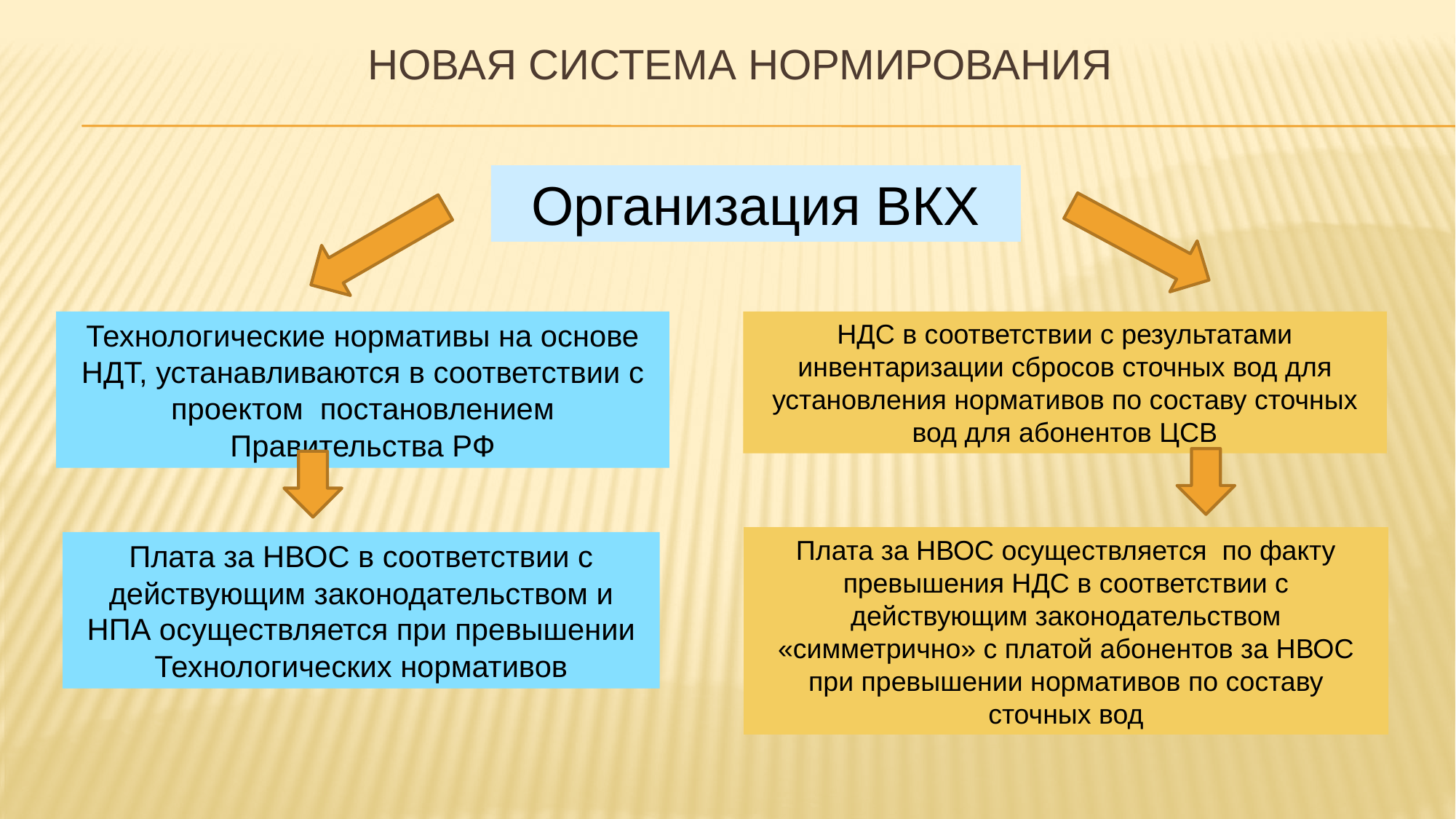

# Новая система нормирования

Организация ВКХ

Технологические нормативы на основе НДТ, устанавливаются в соответствии с проектом  постановлением Правительства РФ
НДС в соответствии с результатами инвентаризации сбросов сточных вод для установления нормативов по составу сточных вод для абонентов ЦСВ

Плата за НВОС осуществляется  по факту превышения НДС в соответствии с действующим законодательством «симметрично» с платой абонентов за НВОС при превышении нормативов по составу сточных вод
Плата за НВОС в соответствии с действующим законодательством и НПА осуществляется при превышении Технологических нормативов